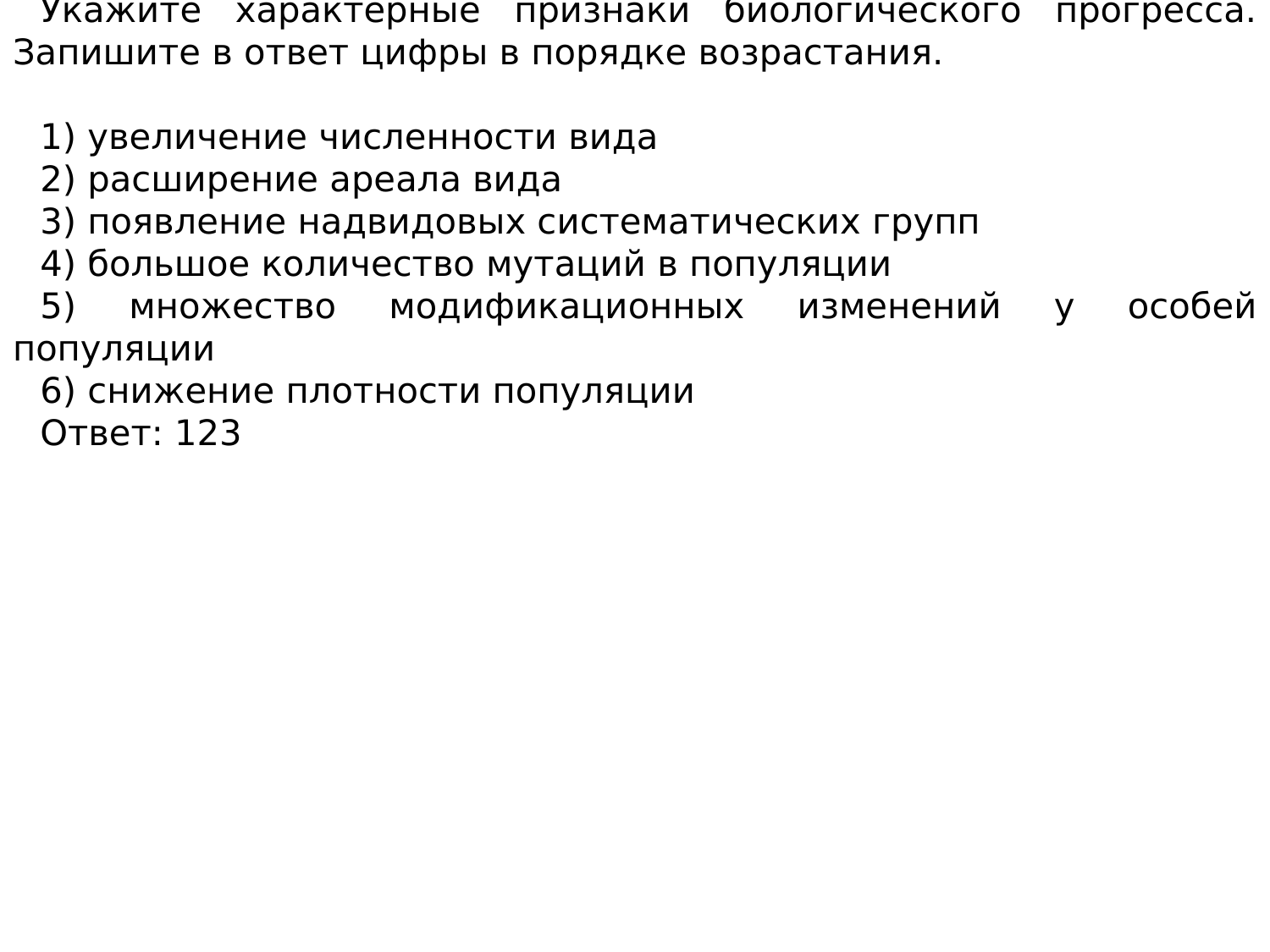

Укажите характерные признаки биологического прогресса. Запишите в ответ цифры в порядке возрастания.

1) увеличение численности вида
2) расширение ареала вида
3) появление надвидовых систематических групп
4) большое количество мутаций в популяции
5) множество модификационных изменений у особей популяции
6) снижение плотности популяции
Ответ: 123